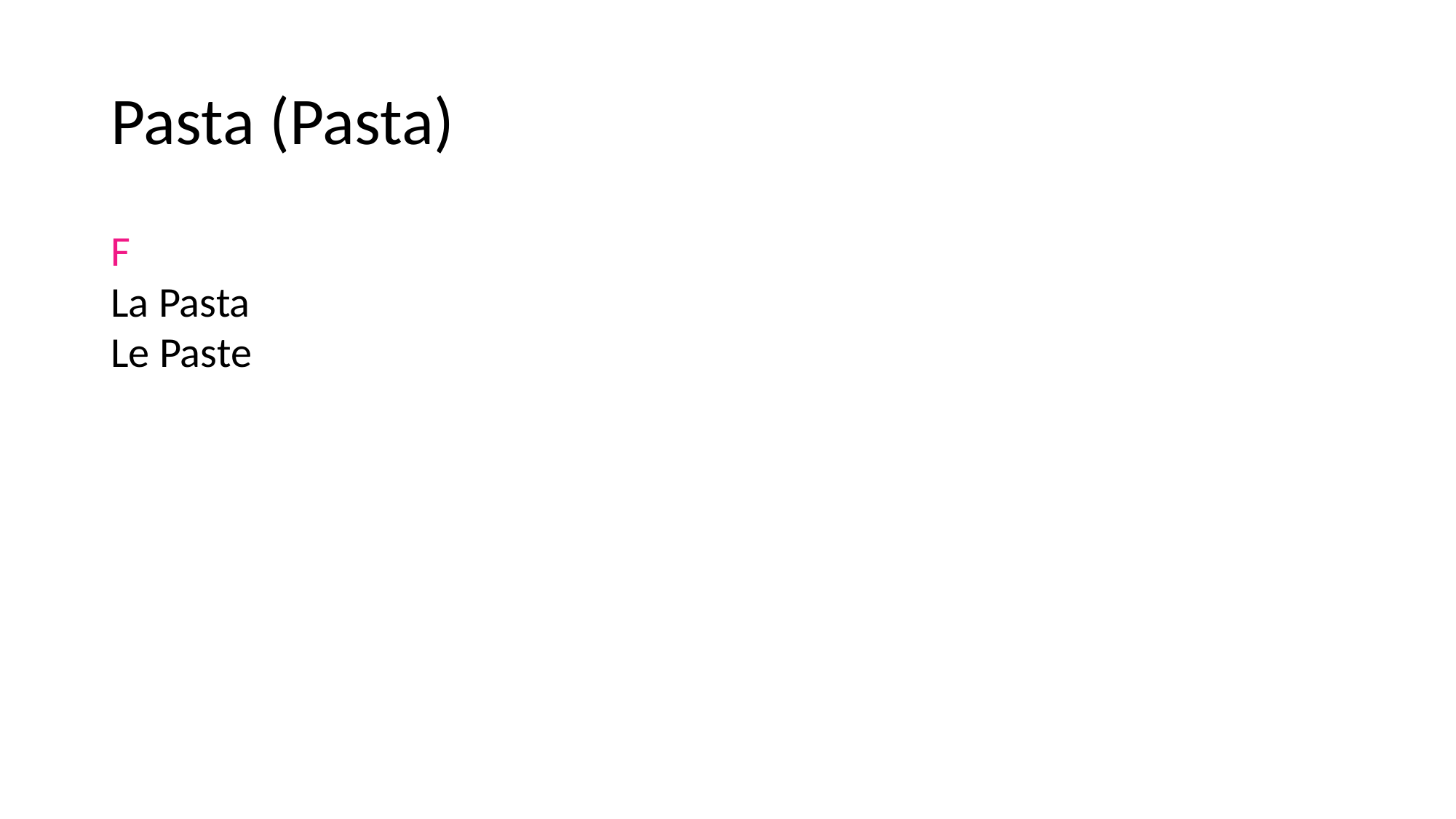

# Pasta (Pasta)
F
La Pasta
Le Paste